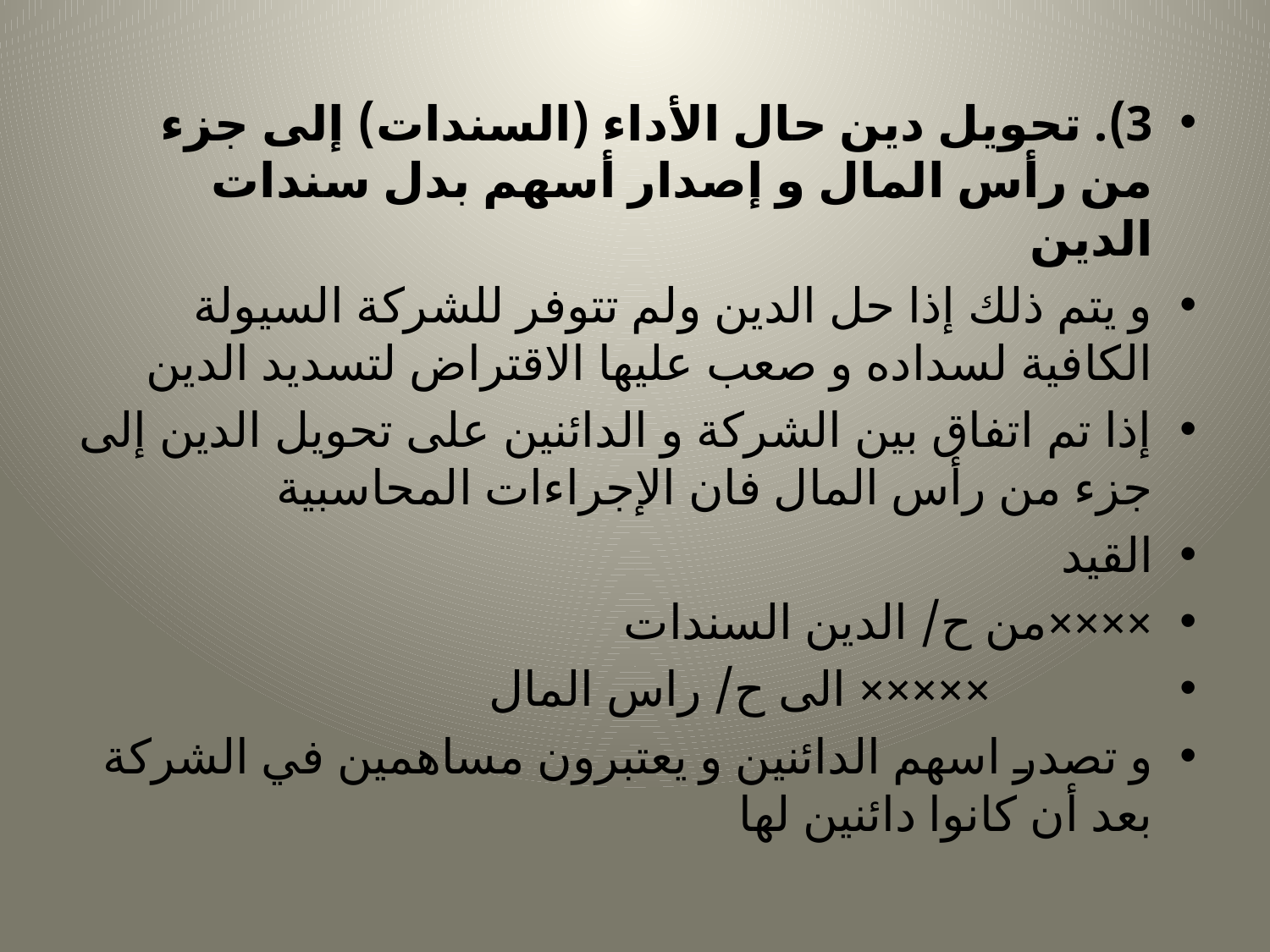

#
3). تحويل دين حال الأداء (السندات) إلى جزء من رأس المال و إصدار أسهم بدل سندات الدين
و يتم ذلك إذا حل الدين ولم تتوفر للشركة السيولة الكافية لسداده و صعب عليها الاقتراض لتسديد الدين
إذا تم اتفاق بين الشركة و الدائنين على تحويل الدين إلى جزء من رأس المال فان الإجراءات المحاسبية
القيد
××××من ح/ الدين السندات
             ××××× الى ح/ راس المال
و تصدر اسهم الدائنين و يعتبرون مساهمين في الشركة بعد أن كانوا دائنين لها